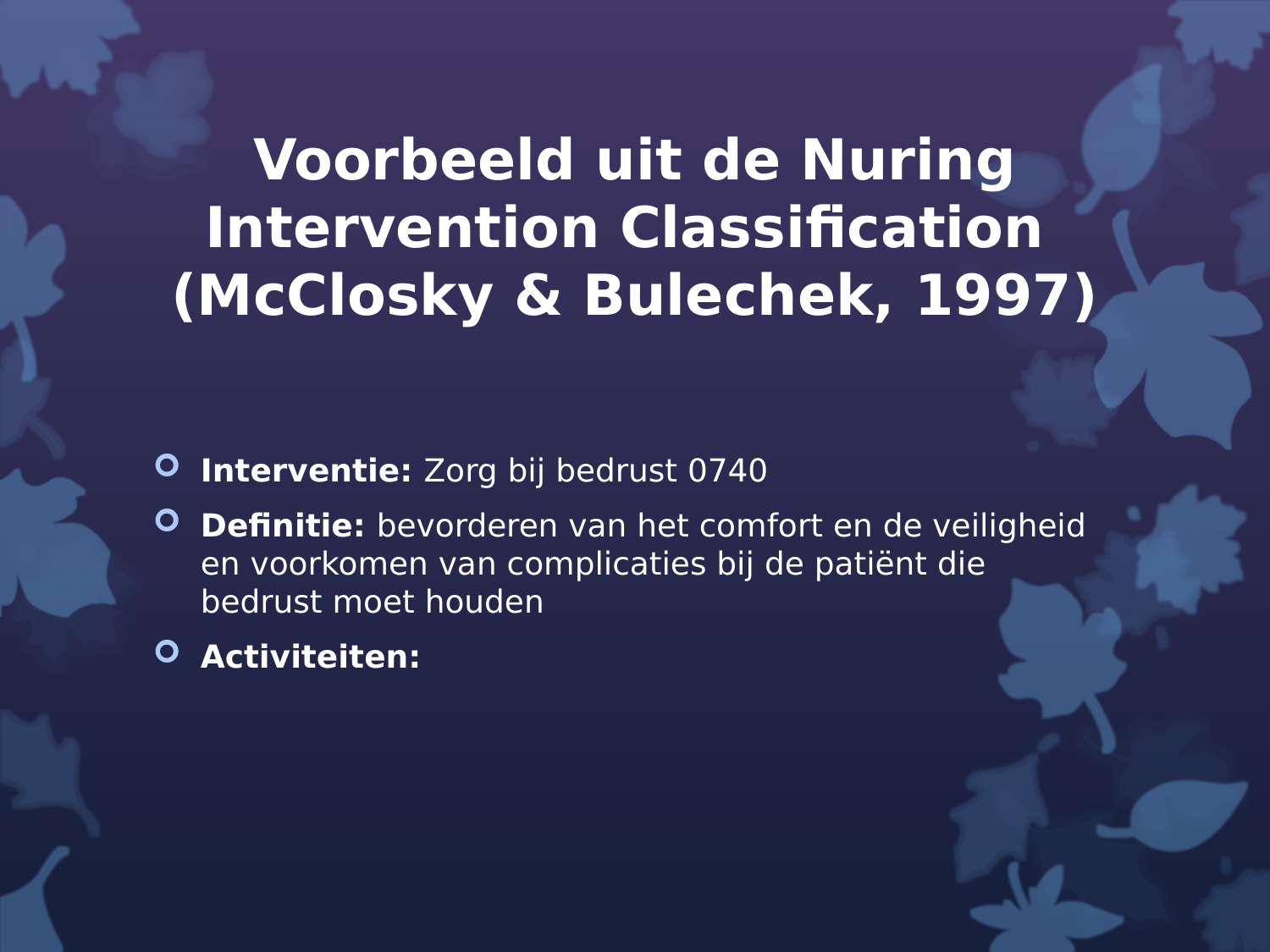

# Voorbeeld uit de Nuring Intervention Classification  (McClosky & Bulechek, 1997)
Interventie: Zorg bij bedrust 0740
Definitie: bevorderen van het comfort en de veiligheid en voorkomen van complicaties bij de patiënt die bedrust moet houden
Activiteiten: